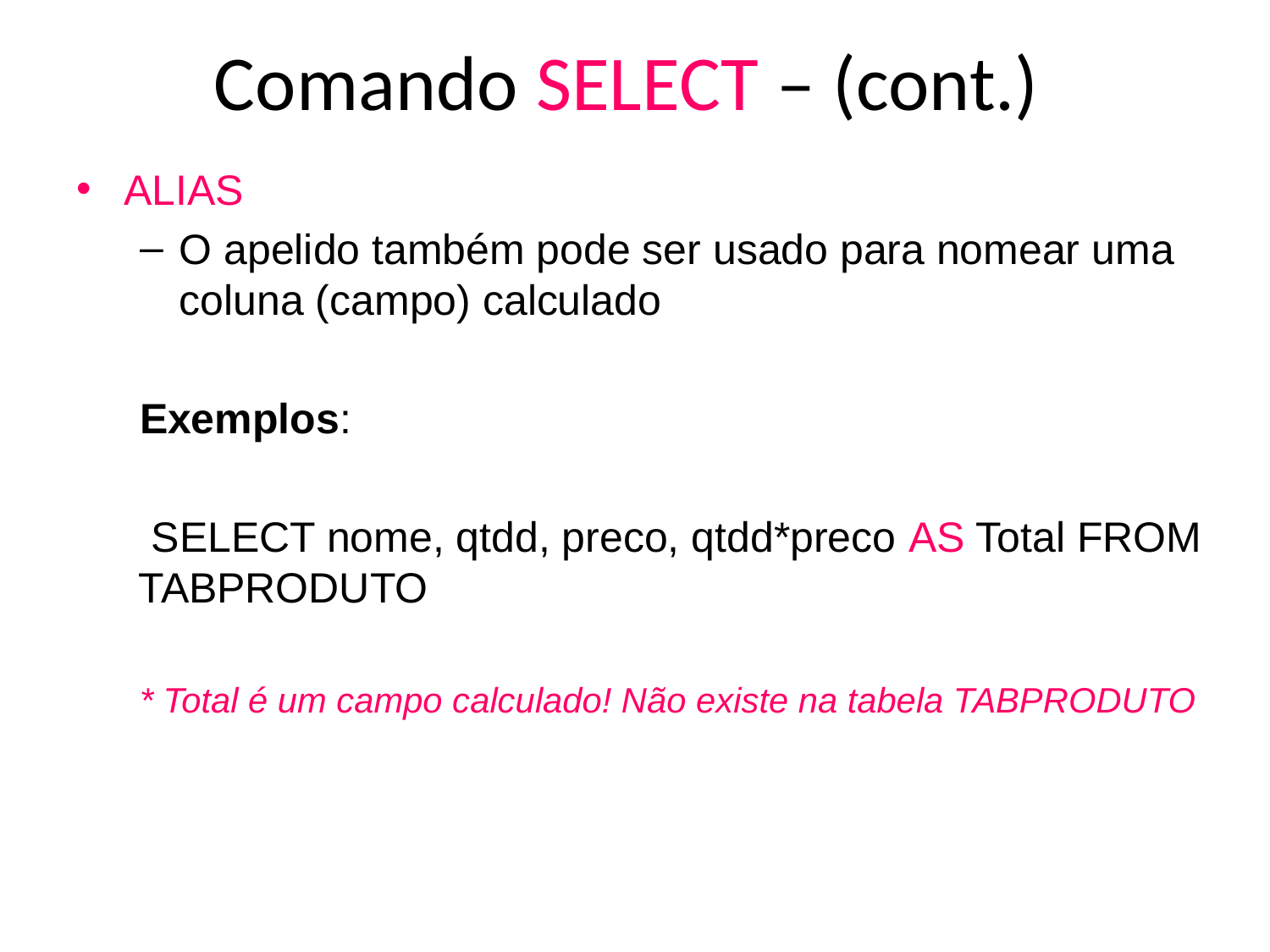

# Comando SELECT – (cont.)
ALIAS
O apelido também pode ser usado para nomear uma coluna (campo) calculado

Exemplos:

 SELECT nome, qtdd, preco, qtdd*preco AS Total FROM TABPRODUTO

* Total é um campo calculado! Não existe na tabela TABPRODUTO